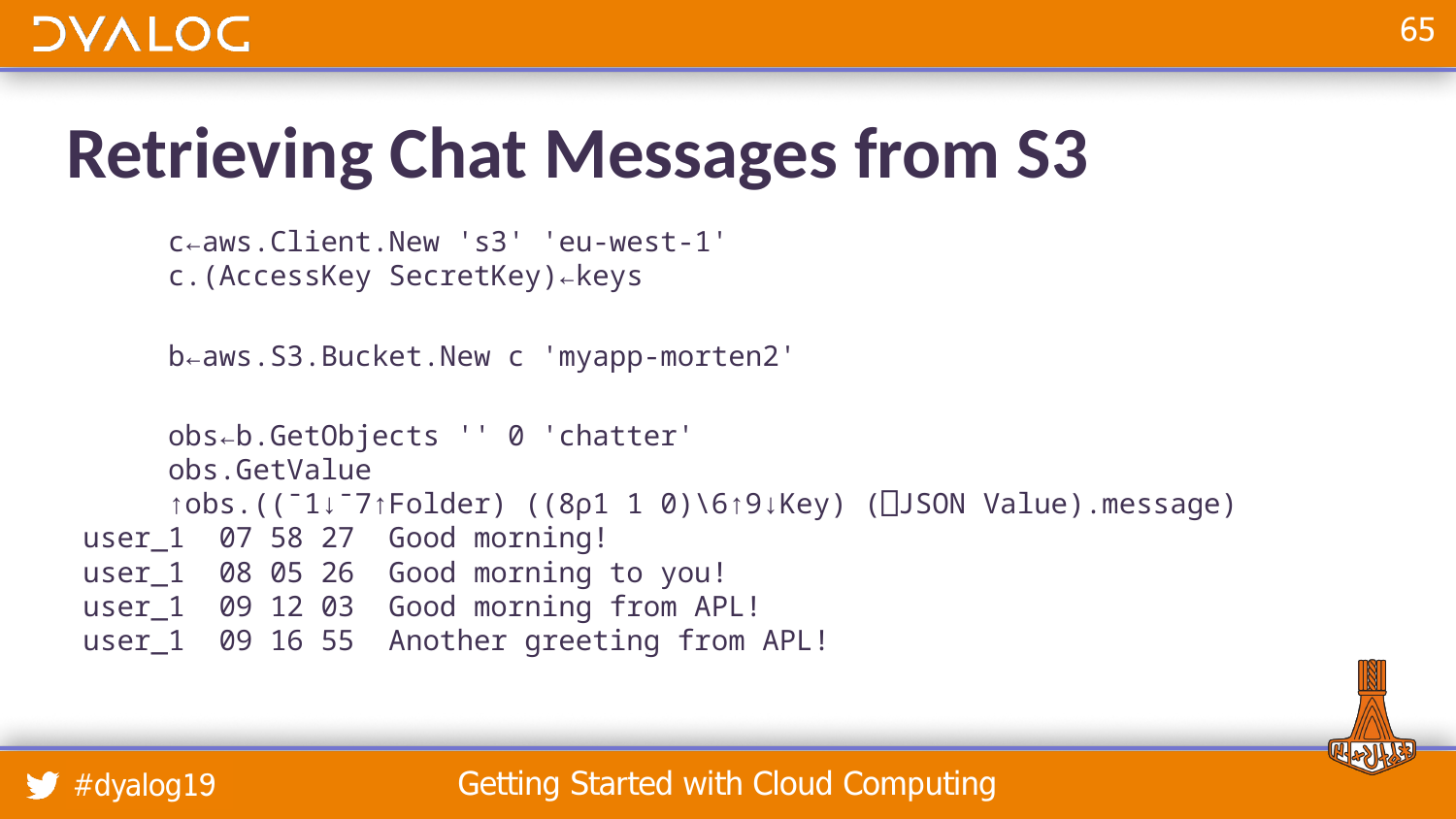

# Retrieving Chat Messages from S3
      c←aws.Client.New 's3' 'eu-west-1'
      c.(AccessKey SecretKey)←keys
      b←aws.S3.Bucket.New c 'myapp-morten2'
      obs←b.GetObjects '' 0 'chatter'
      obs.GetValue
      ↑obs.((¯1↓¯7↑Folder) ((8⍴1 1 0)\6↑9↓Key) (⎕JSON Value).message)
 user_1  07 58 27  Good morning!             
 user_1  08 05 26  Good morning to you!      
 user_1  09 12 03  Good morning from APL!    
 user_1  09 16 55  Another greeting from APL!